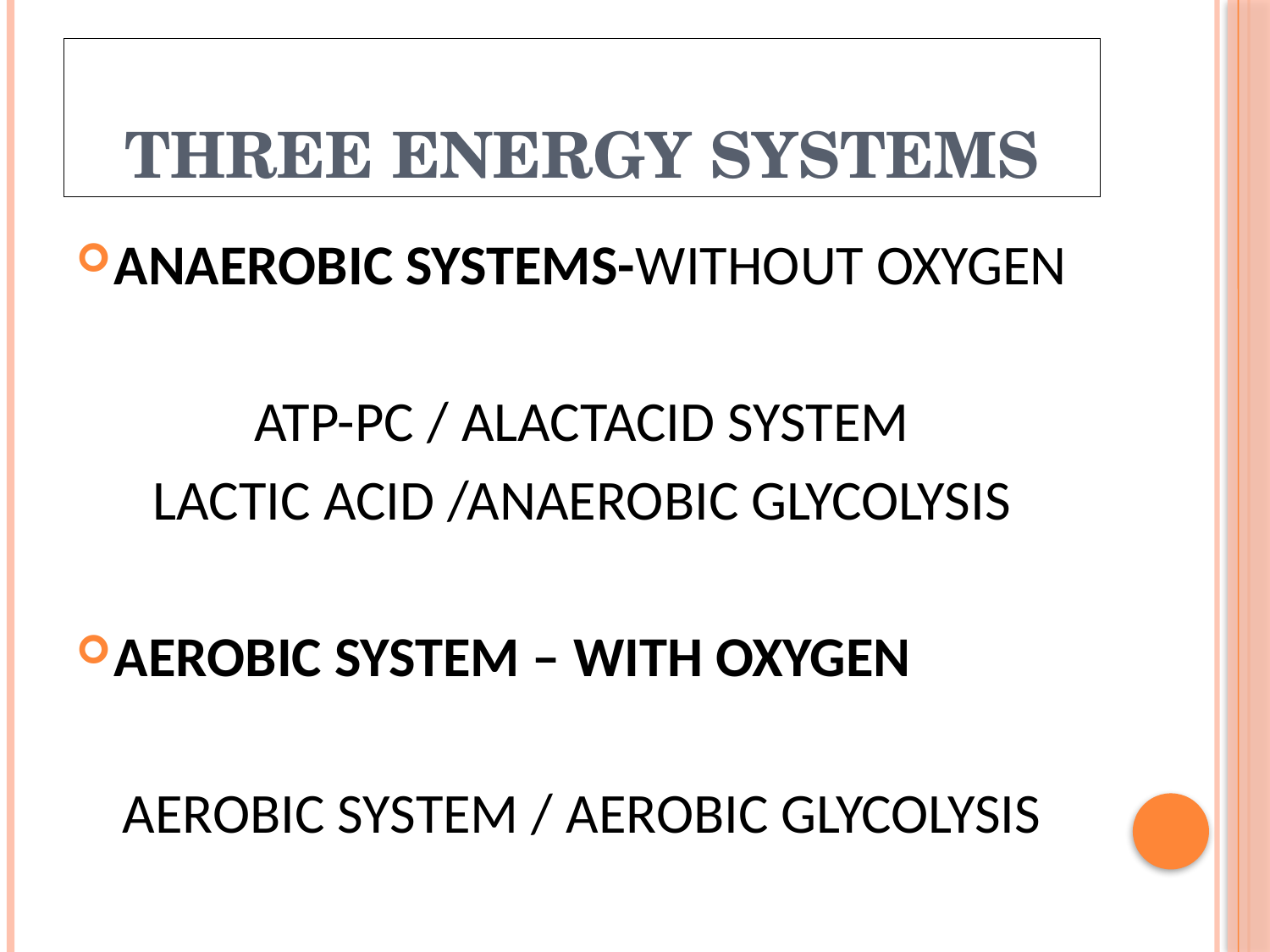

# THREE ENERGY SYSTEMS
ANAEROBIC SYSTEMS-WITHOUT OXYGEN

ATP-PC / ALACTACID SYSTEM
LACTIC ACID /ANAEROBIC GLYCOLYSIS

AEROBIC SYSTEM – WITH OXYGEN

AEROBIC SYSTEM / AEROBIC GLYCOLYSIS